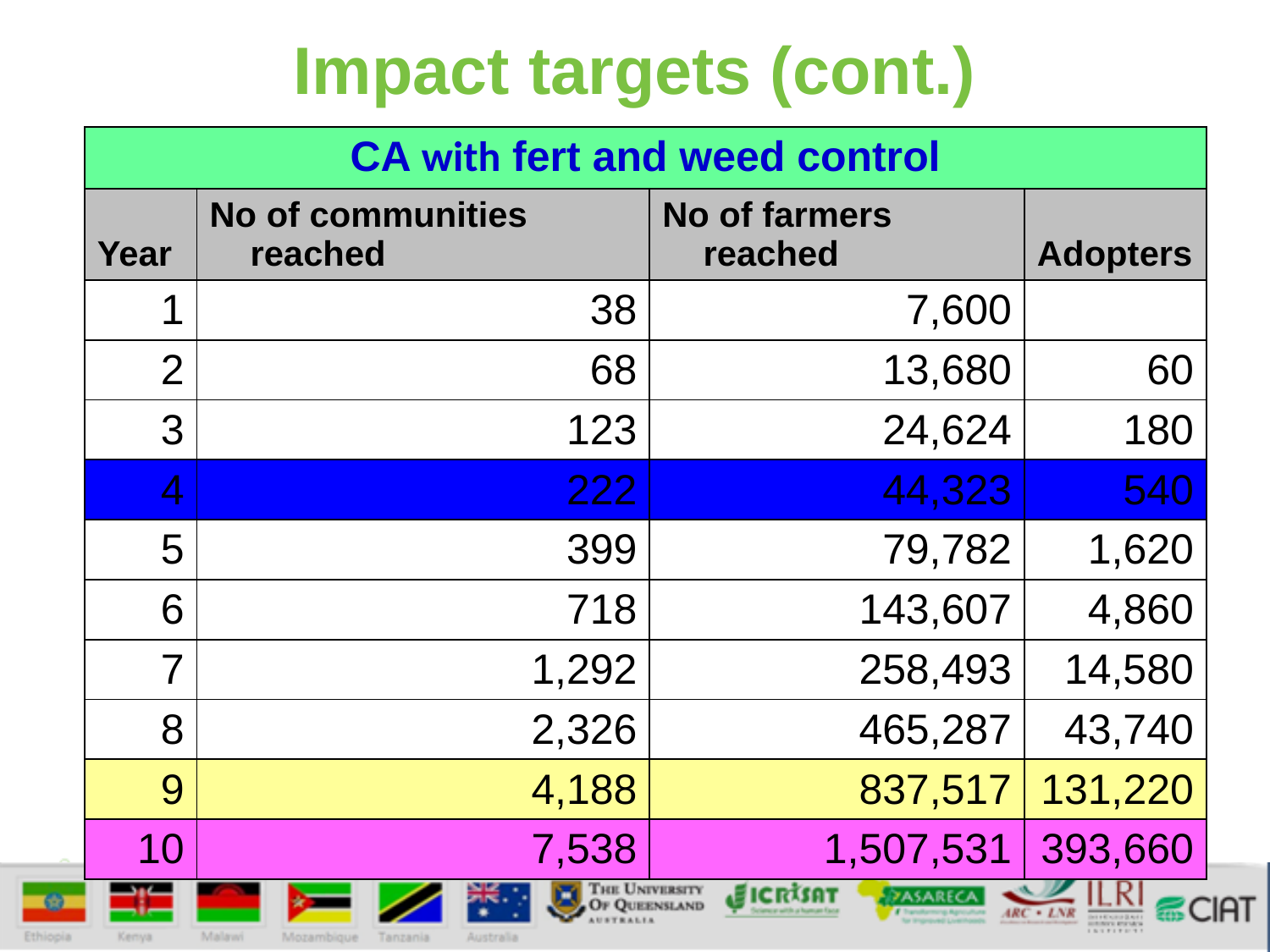

# Impact targets (cont.)
| CA with fert and weed control |  |  |  |
| --- | --- | --- | --- |
| Year | No of communities reached | No of farmers reached | Adopters |
| 1 | 38 | 7,600 |  |
| 2 | 68 | 13,680 | 60 |
| 3 | 123 | 24,624 | 180 |
| 4 | 222 | 44,323 | 540 |
| 5 | 399 | 79,782 | 1,620 |
| 6 | 718 | 143,607 | 4,860 |
| 7 | 1,292 | 258,493 | 14,580 |
| 8 | 2,326 | 465,287 | 43,740 |
| 9 | 4,188 | 837,517 | 131,220 |
| 10 | 7,538 | 1,507,531 | 393,660 |